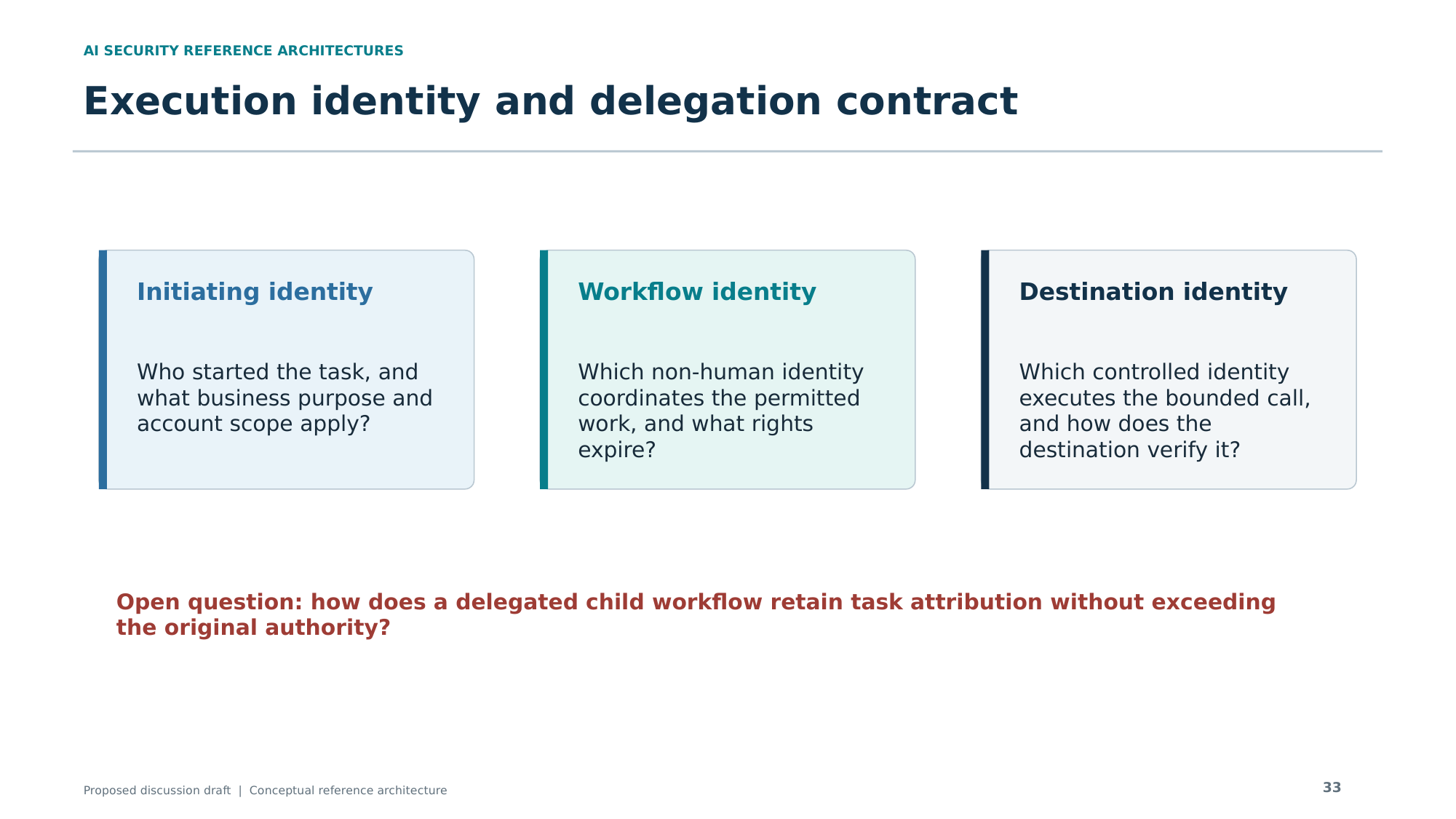

AI SECURITY REFERENCE ARCHITECTURES
Execution identity and delegation contract

Initiating identity
Workflow identity
Destination identity
Who started the task, and what business purpose and account scope apply?
Which non-human identity coordinates the permitted work, and what rights expire?
Which controlled identity executes the bounded call, and how does the destination verify it?
Open question: how does a delegated child workflow retain task attribution without exceeding the original authority?
33
Proposed discussion draft  |  Conceptual reference architecture